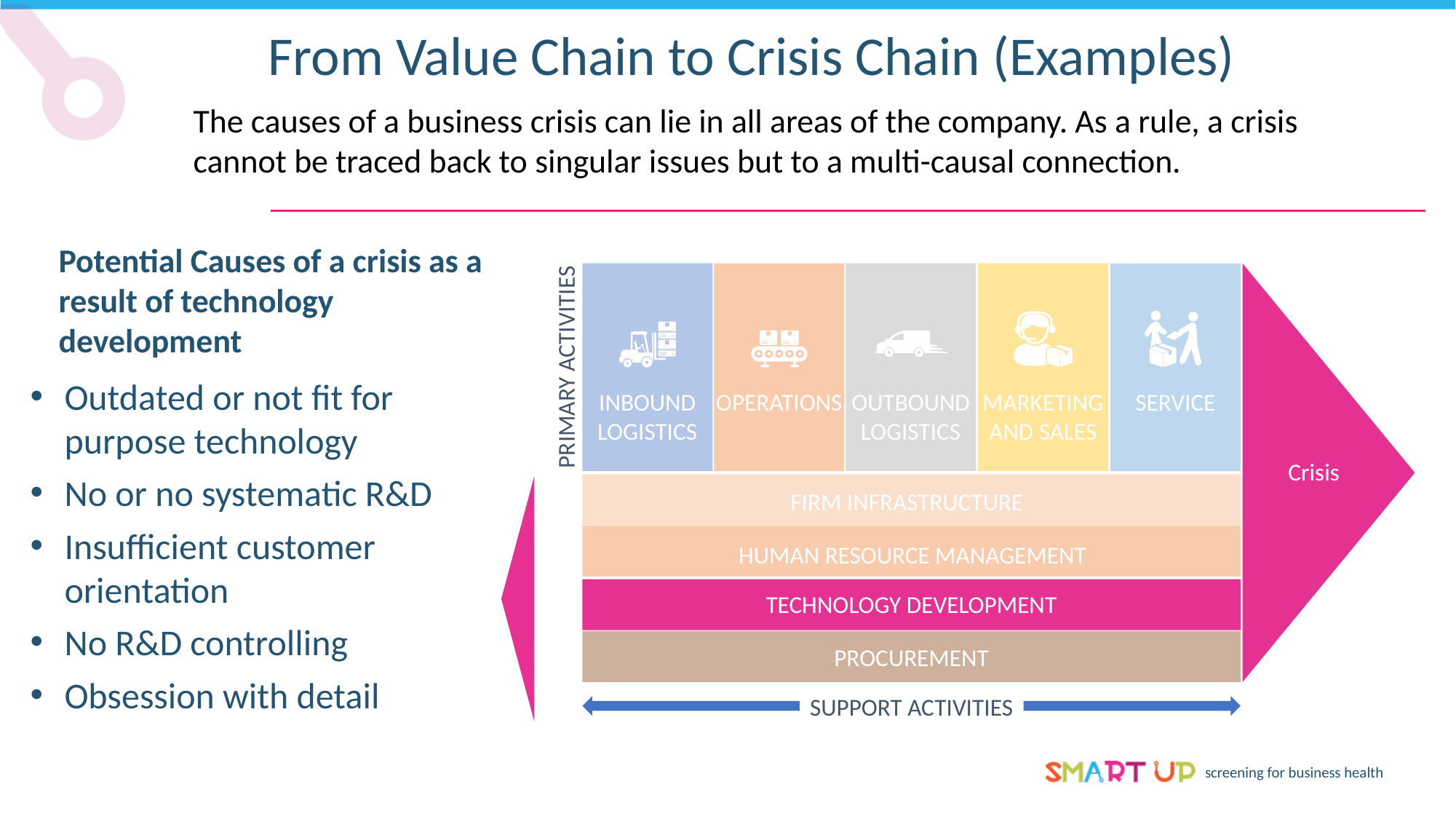

From Value Chain to Crisis Chain (Examples)
The causes of a business crisis can lie in all areas of the company. As a rule, a crisis cannot be traced back to singular issues but to a multi-causal connection.
Potential Causes of a crisis as a result of technology development

PRIMARY ACTIVITIES
OPERATIONS
INBOUND
LOGISTICS
OUTBOUND
LOGISTICS
MARKETING
AND SALES
SERVICE

Outdated or not fit for purpose technology
No or no systematic R&D
Insufficient customer orientation
No R&D controlling
Obsession with detail
Crisis

FIRM INFRASTRUCTURE
FIRM INFRASTRUCTURE

HUMAN RESOURCE MANAGEMENT
HUMAN RESOURCE MANAGEMENT

TECHNOLOGY DEVELOPMENT

PROCUREMENT
SUPPORT ACTIVITIES